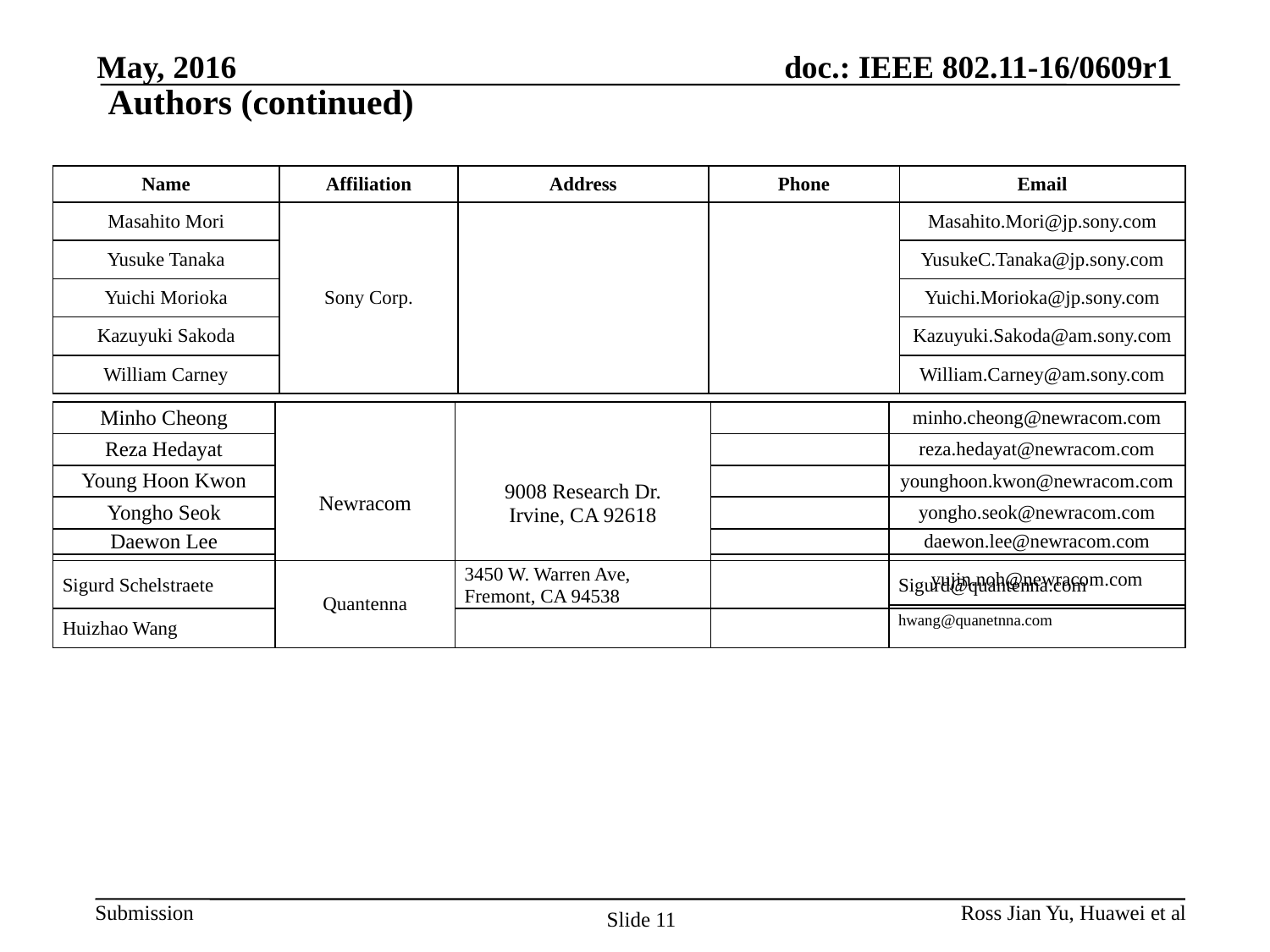

May, 2016
# Authors (continued)
| Name | Affiliation | Address | Phone | Email |
| --- | --- | --- | --- | --- |
| Masahito Mori | Sony Corp. |  |  | Masahito.Mori@jp.sony.com |
| Yusuke Tanaka |  |  |  | YusukeC.Tanaka@jp.sony.com |
| Yuichi Morioka |  |  |  | Yuichi.Morioka@jp.sony.com |
| Kazuyuki Sakoda |  |  |  | Kazuyuki.Sakoda@am.sony.com |
| William Carney |  |  |  | William.Carney@am.sony.com |
| Minho Cheong | Newracom | 9008 Research Dr. Irvine, CA 92618 |  | minho.cheong@newracom.com |
| --- | --- | --- | --- | --- |
| Reza Hedayat |  |  |  | reza.hedayat@newracom.com |
| Young Hoon Kwon |  |  |  | younghoon.kwon@newracom.com |
| Yongho Seok |  |  |  | yongho.seok@newracom.com |
| Daewon Lee |  |  |  | daewon.lee@newracom.com |
| Yujin Noh |  |  |  | yujin.noh@newracom.com |
| Sigurd Schelstraete | Quantenna | 3450 W. Warren Ave, Fremont, CA 94538 |  | Sigurd@quantenna.com |
| --- | --- | --- | --- | --- |
| Huizhao Wang |  |  |  | hwang@quanetnna.com |
Ross Jian Yu, Huawei et al
Slide 11